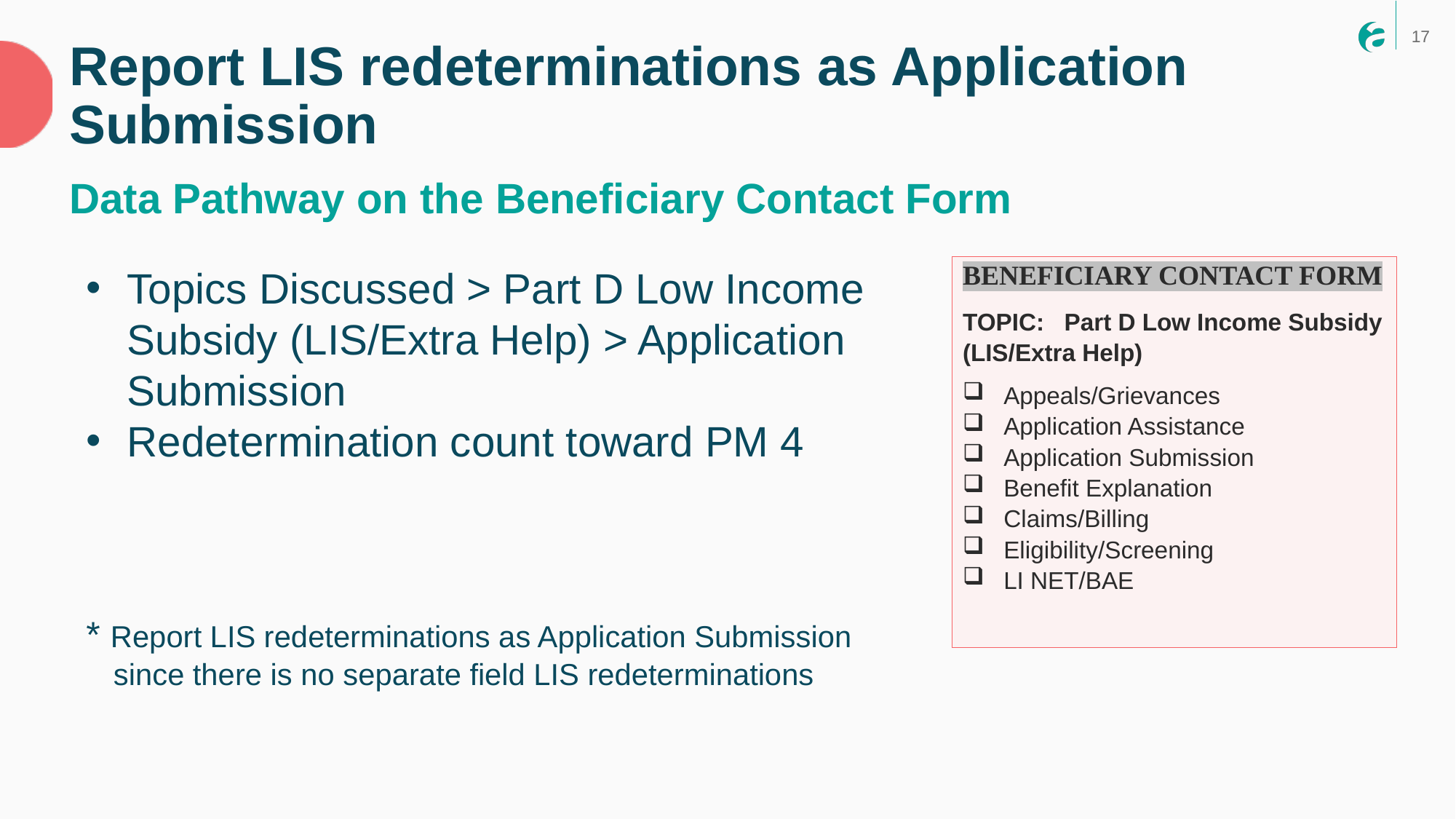

Report LIS redeterminations as Application Submission
Data Pathway on the Beneficiary Contact Form
Topics Discussed > Part D Low Income Subsidy (LIS/Extra Help) > Application Submission
Redetermination count toward PM 4

* Report LIS redeterminations as Application Submission since there is no separate field LIS redeterminations
BENEFICIARY CONTACT FORM
TOPIC:   Part D Low Income Subsidy (LIS/Extra Help)
Appeals/Grievances
Application Assistance
Application Submission
Benefit Explanation
Claims/Billing
Eligibility/Screening
LI NET/BAE